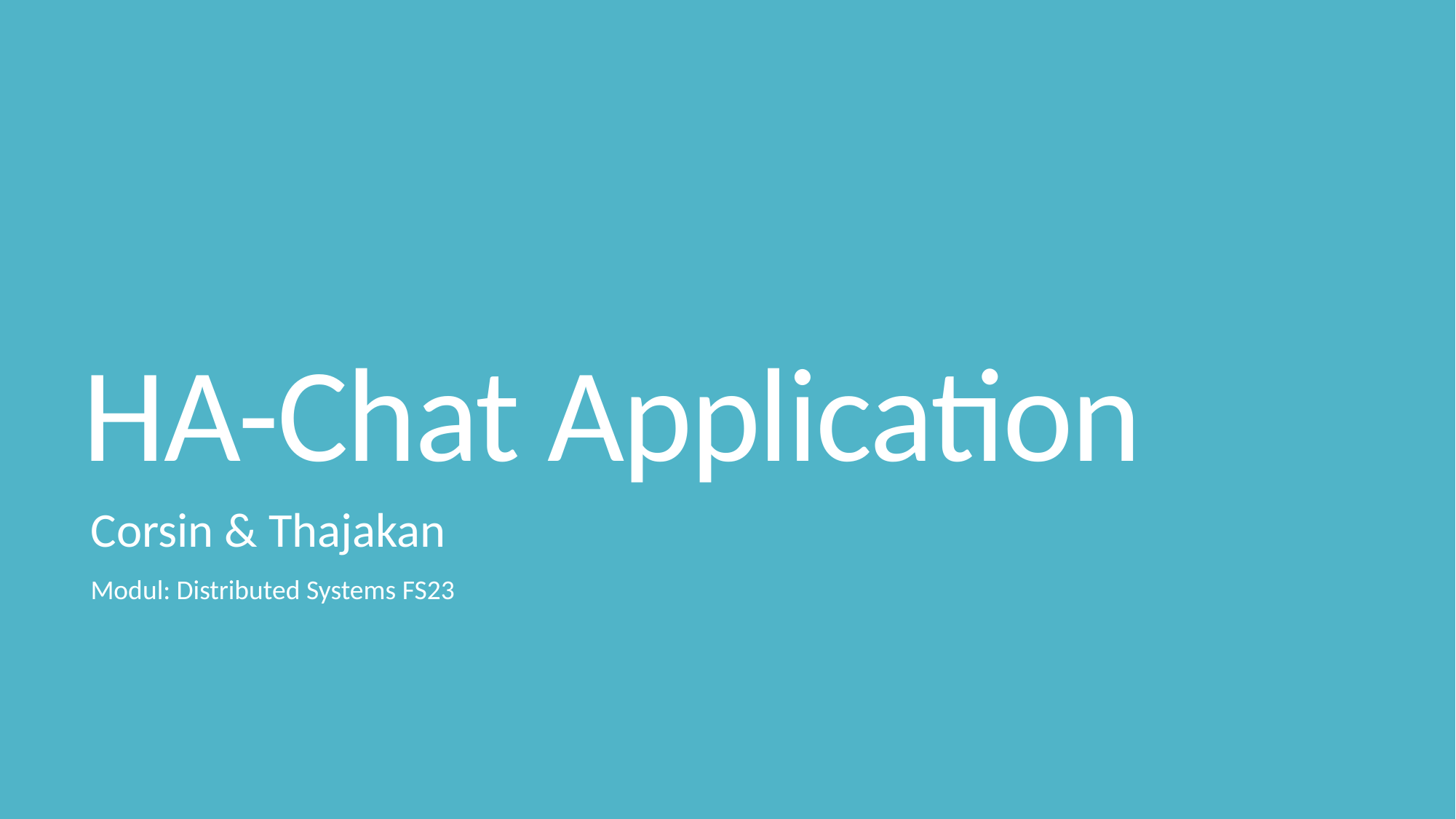

# HA-Chat Application
Corsin & Thajakan
Modul: Distributed Systems FS23